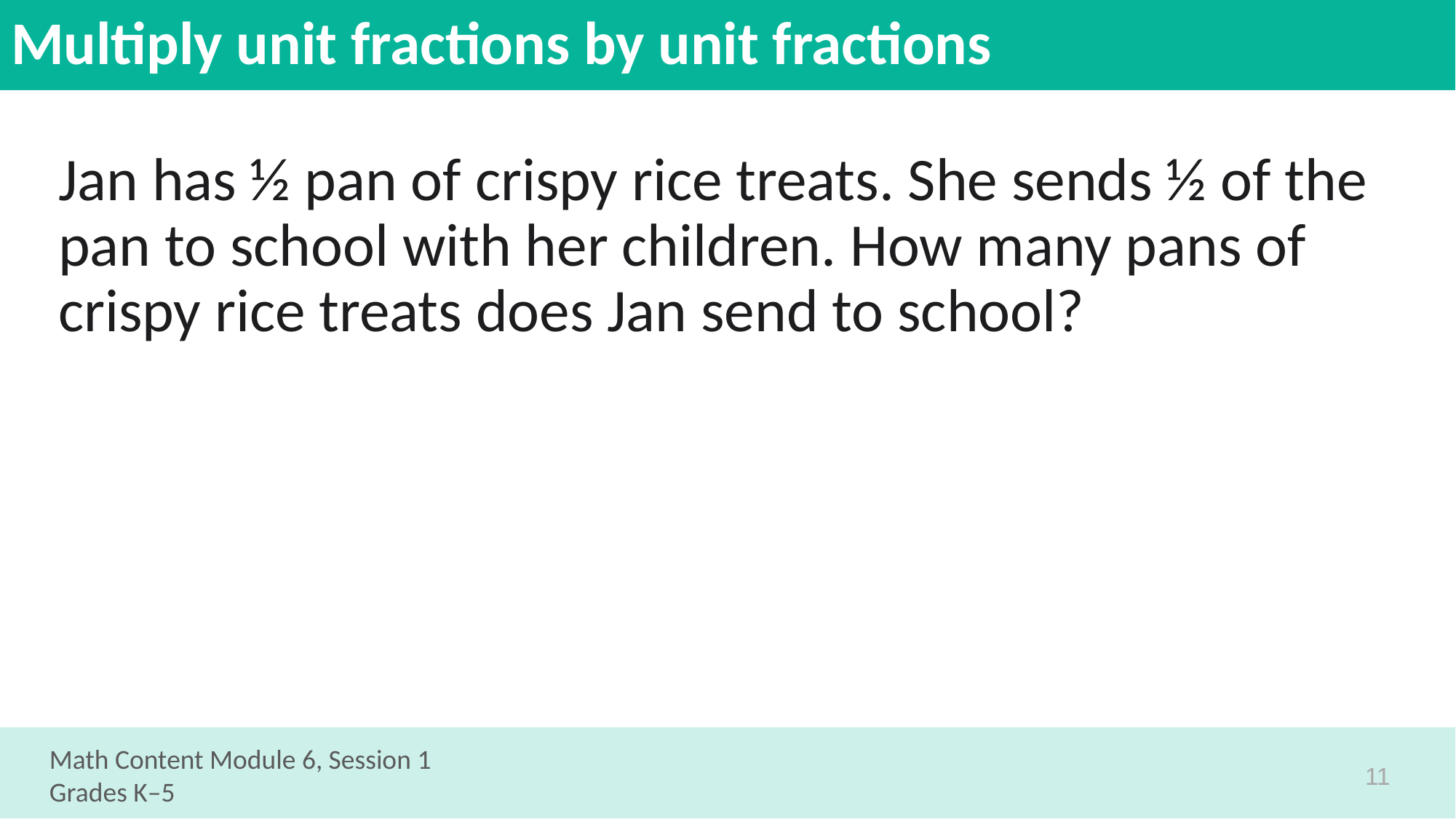

# Multiply unit fractions by unit fractions
Jan has ½ pan of crispy rice treats. She sends ½ of the pan to school with her children. How many pans of crispy rice treats does Jan send to school?

Math Content Module 6, Session 1
Grades K–5
11